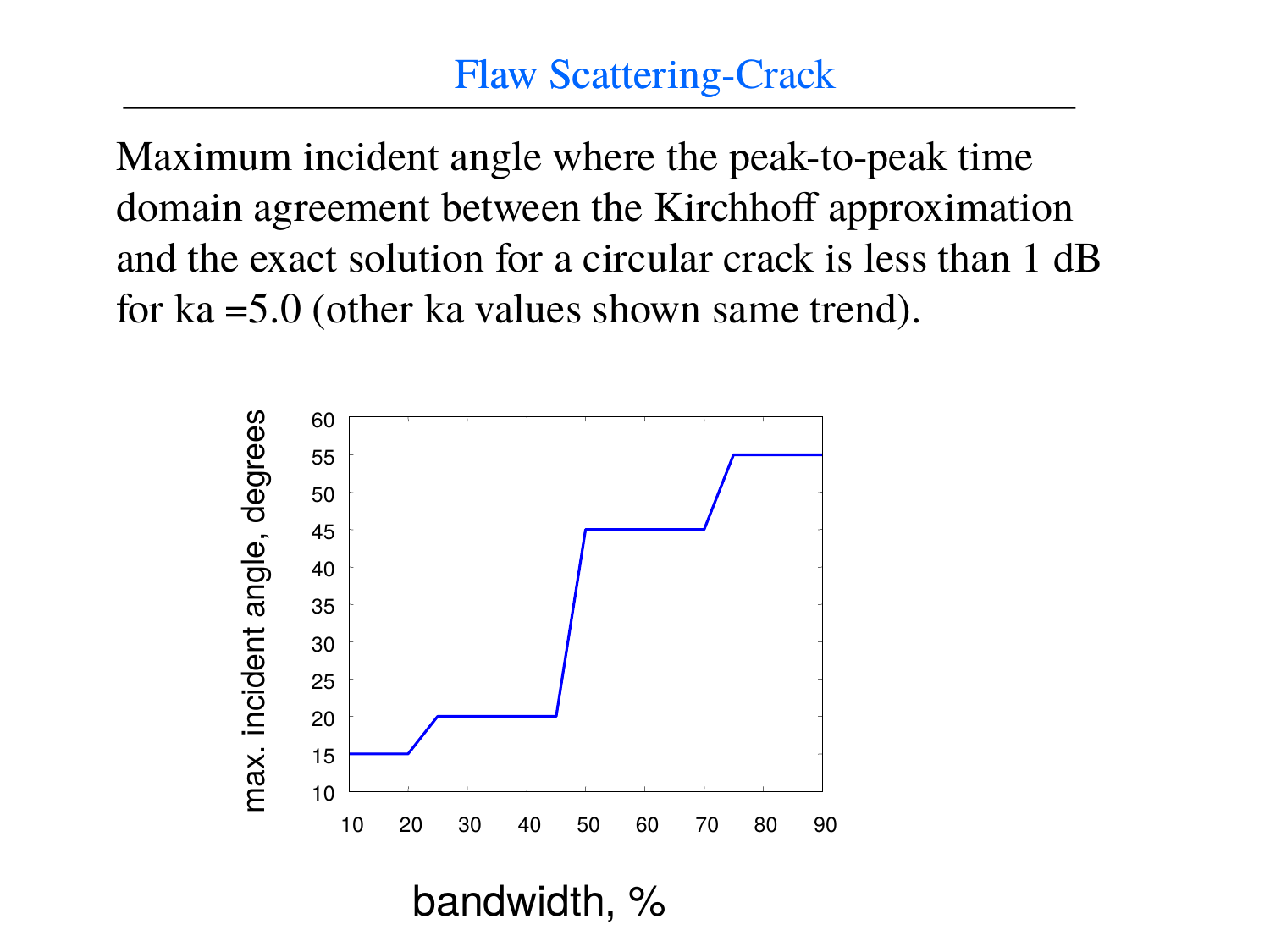

Flaw Scattering
Flaw Scattering-Crack

Maximum incident angle where the peak-to-peak time domain agreement between the Kirchhoff approximation  and the exact solution for a circular crack is less than 1 dB for ka =5.0 (other ka values shown same trend).
60

55

50

45

40

max. incident angle, degrees
35

30

25

20

15

10

10
20
30
40
50
60
70
80
90
bandwidth, %